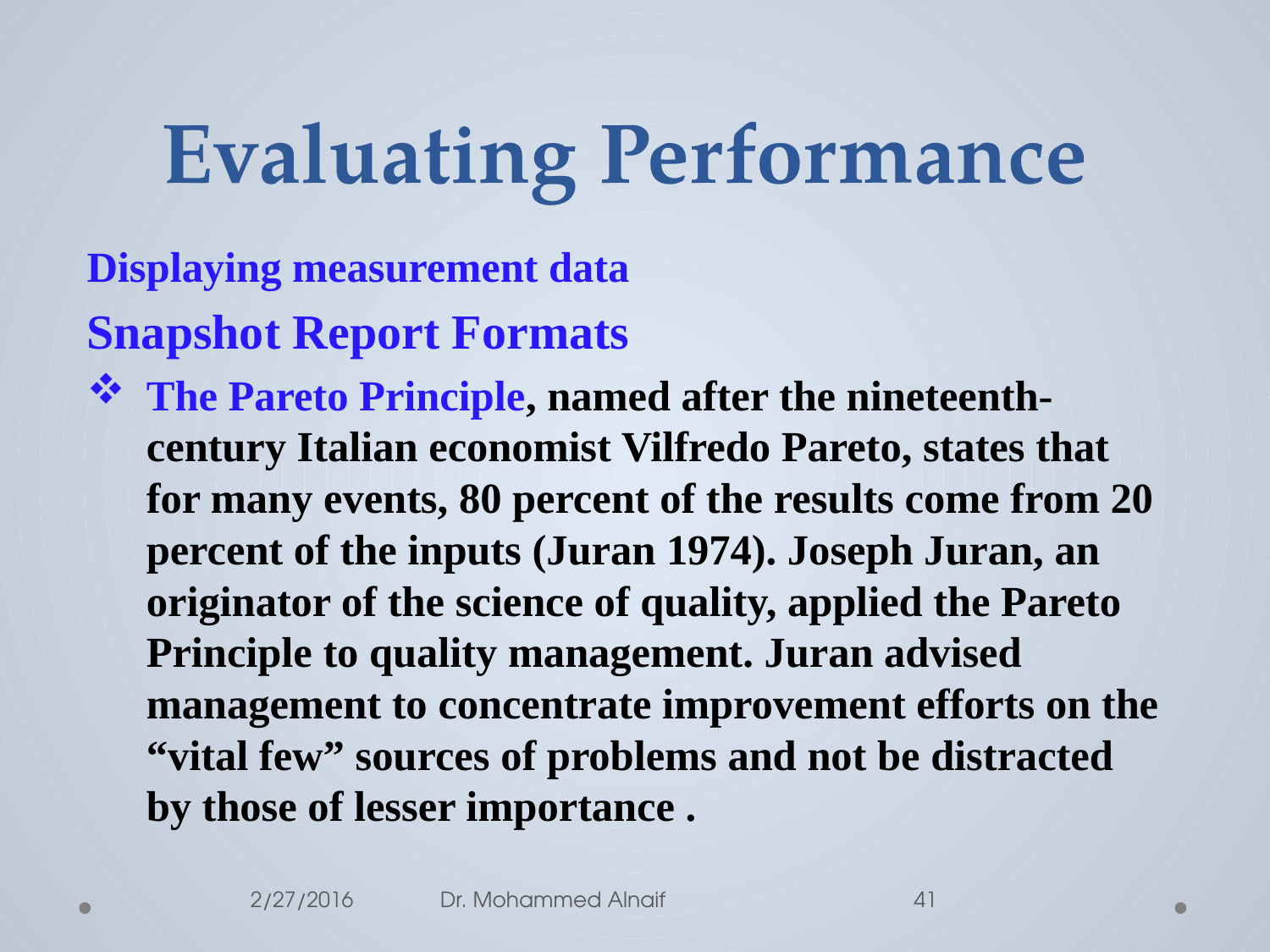

# Evaluating Performance
Displaying measurement data
Snapshot Report Formats
The Pareto Principle, named after the nineteenth-century Italian economist Vilfredo Pareto, states that for many events, 80 percent of the results come from 20 percent of the inputs (Juran 1974). Joseph Juran, an originator of the science of quality, applied the Pareto Principle to quality management. Juran advised management to concentrate improvement efforts on the “vital few” sources of problems and not be distracted by those of lesser importance .

2/27/2016
Dr. Mohammed Alnaif
41